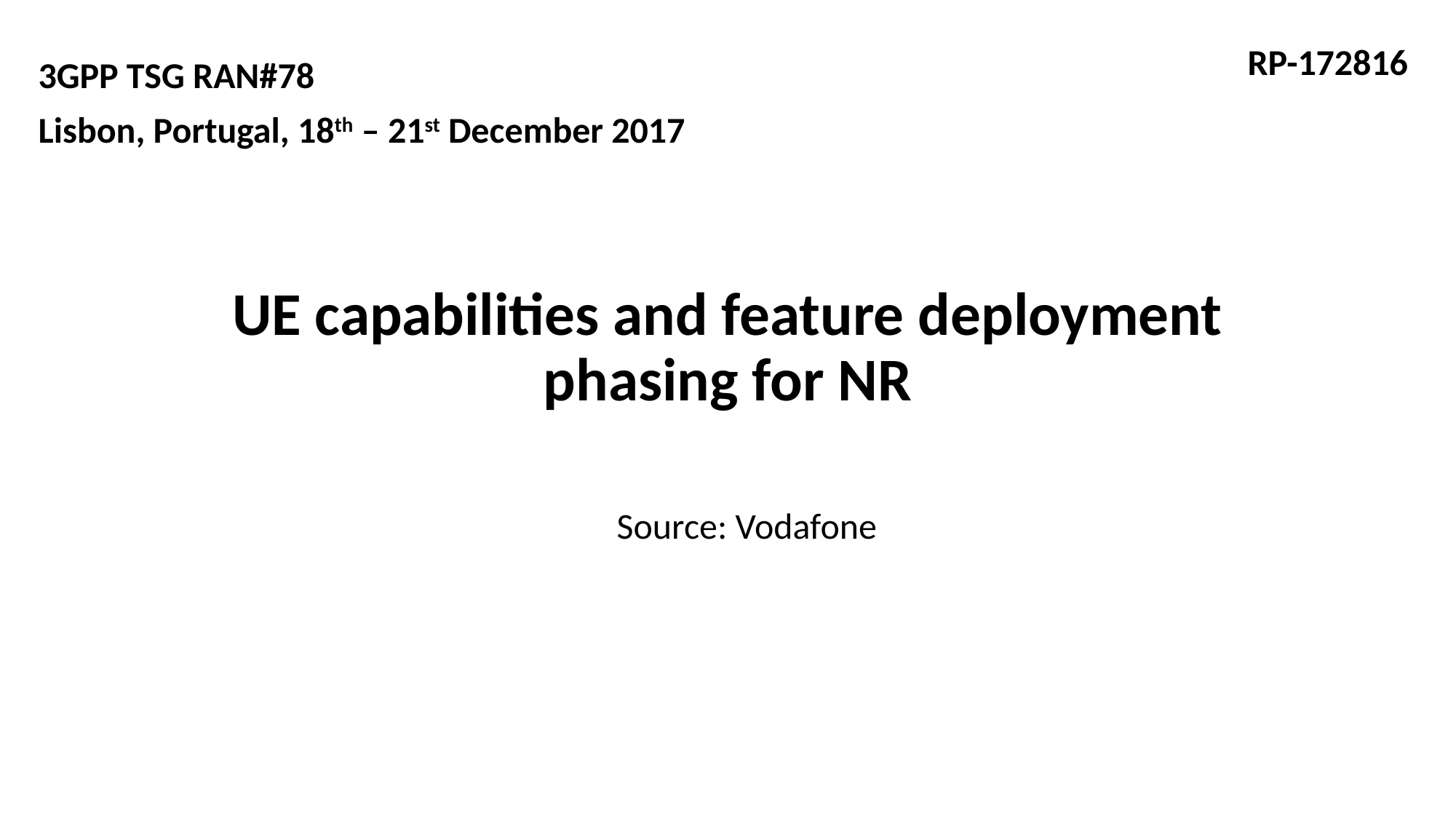

RP-172816
3GPP TSG RAN#78
Lisbon, Portugal, 18th – 21st December 2017
# UE capabilities and feature deployment phasing for NR
Source: Vodafone